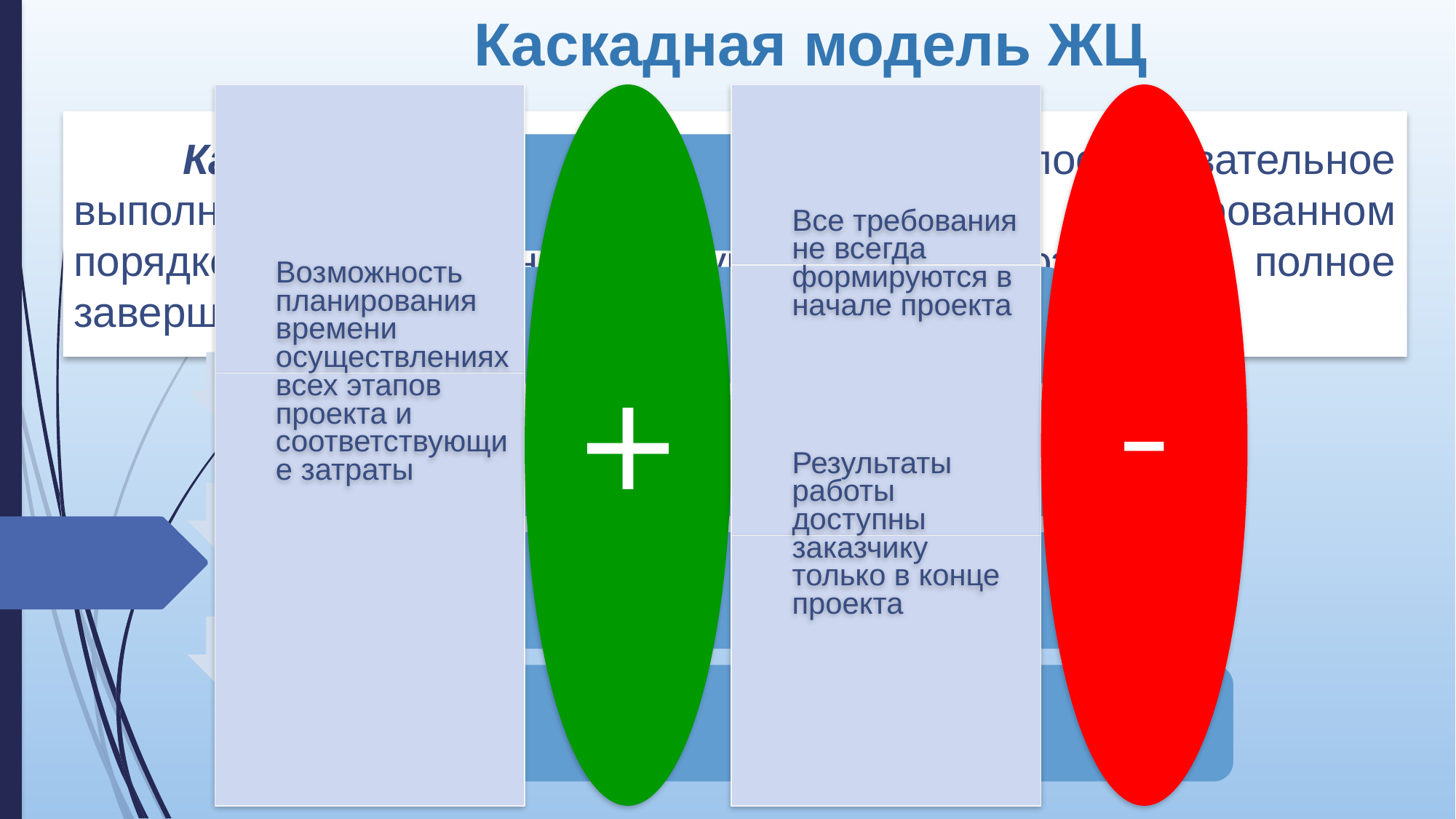

Каскадная модель ЖЦ
+
Результаты работы доступны заказчику только в конце проекта
	Каскадная модель предусматривает последовательное выполнение всех этапов проекта в строго фиксированном порядке. Переход на следующий этап означает полное завершение работ на предыдущем этапе.
Реализация